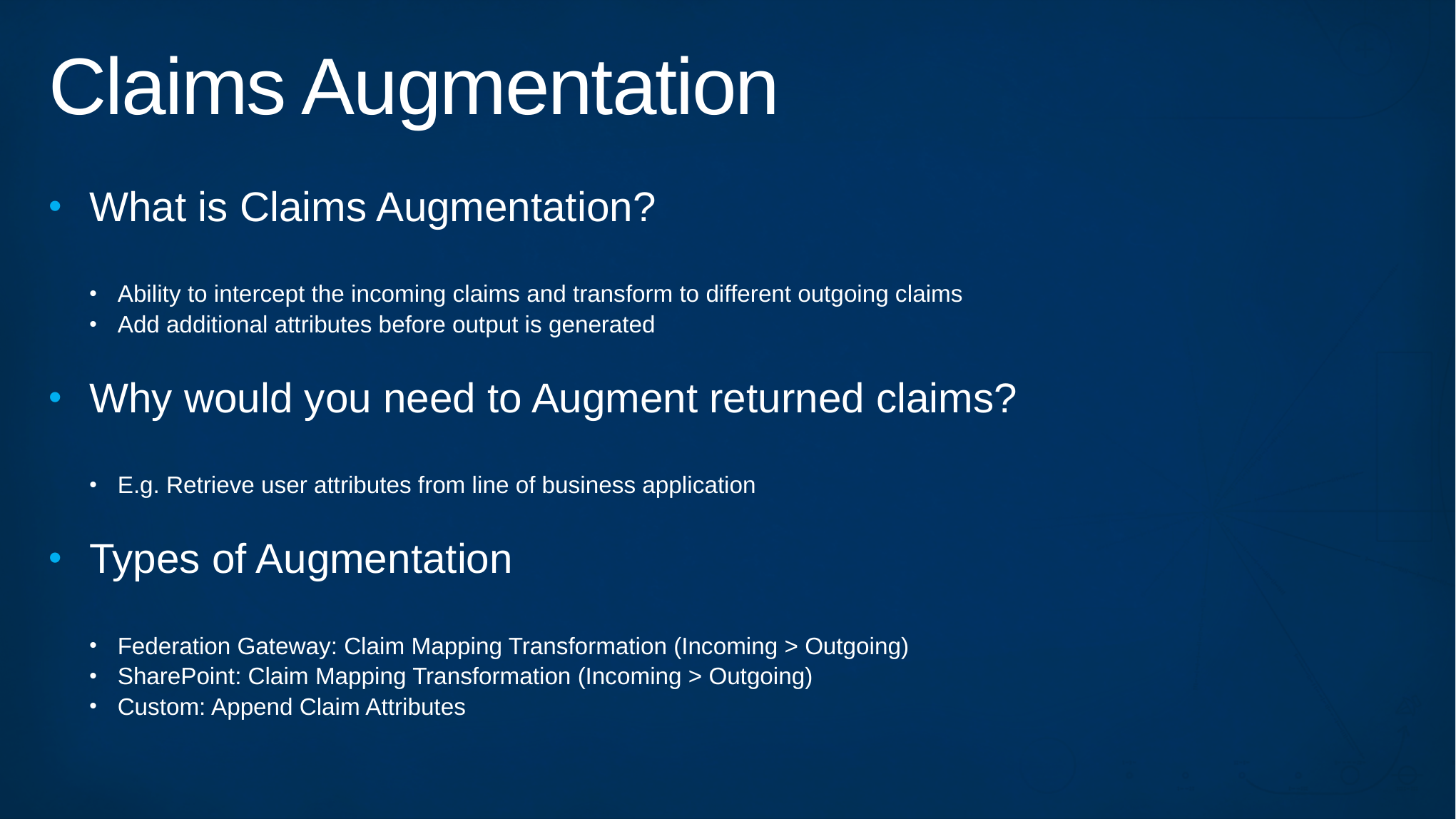

# Claims Augmentation
What is Claims Augmentation?

Ability to intercept the incoming claims and transform to different outgoing claims
Add additional attributes before output is generated

Why would you need to Augment returned claims?

E.g. Retrieve user attributes from line of business application

Types of Augmentation

Federation Gateway: Claim Mapping Transformation (Incoming > Outgoing)
SharePoint: Claim Mapping Transformation (Incoming > Outgoing)
Custom: Append Claim Attributes